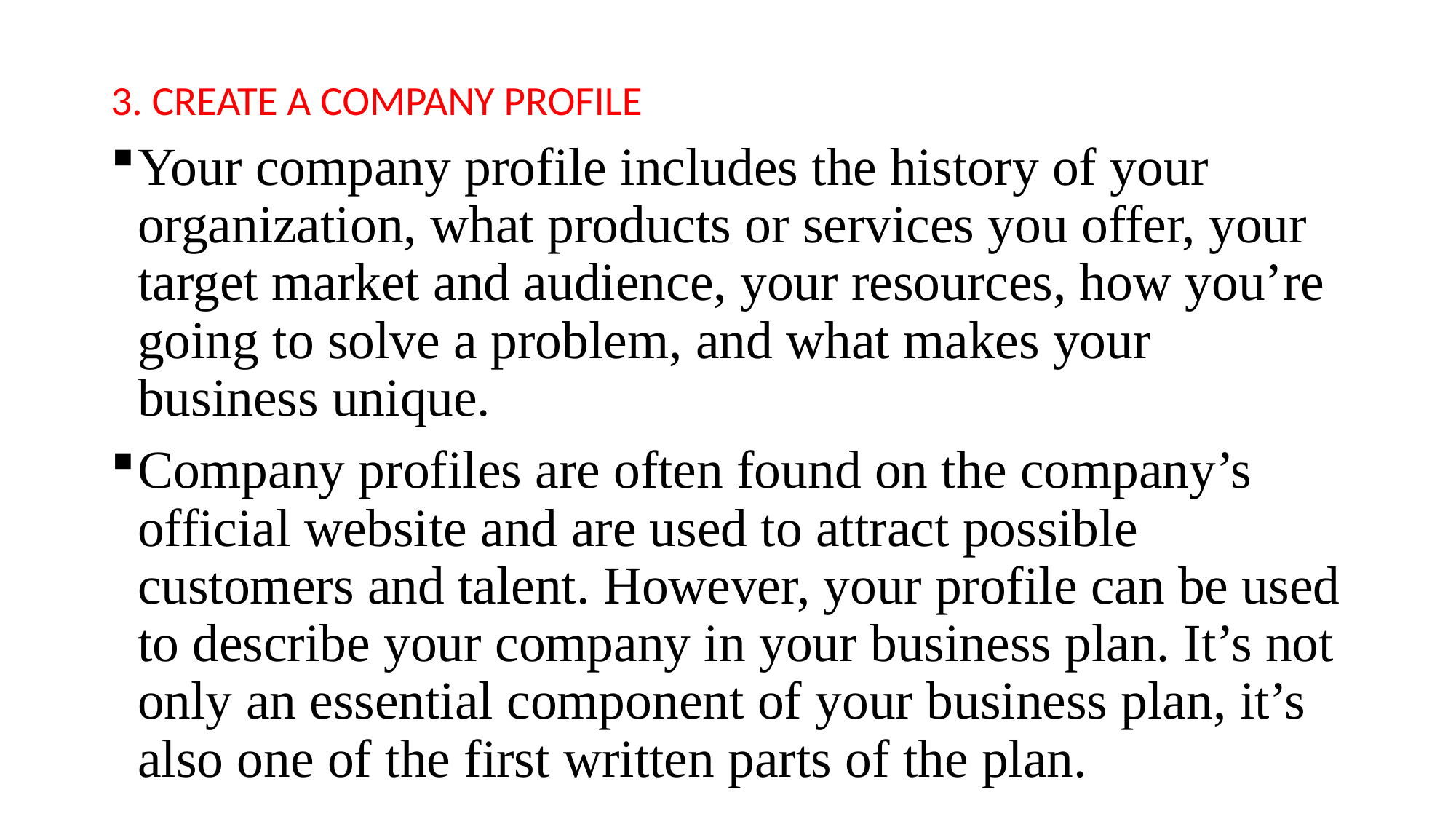

3. CREATE A COMPANY PROFILE
Your company profile includes the history of your organization, what products or services you offer, your target market and audience, your resources, how you’re going to solve a problem, and what makes your business unique.
Company profiles are often found on the company’s official website and are used to attract possible customers and talent. However, your profile can be used to describe your company in your business plan. It’s not only an essential component of your business plan, it’s also one of the first written parts of the plan.